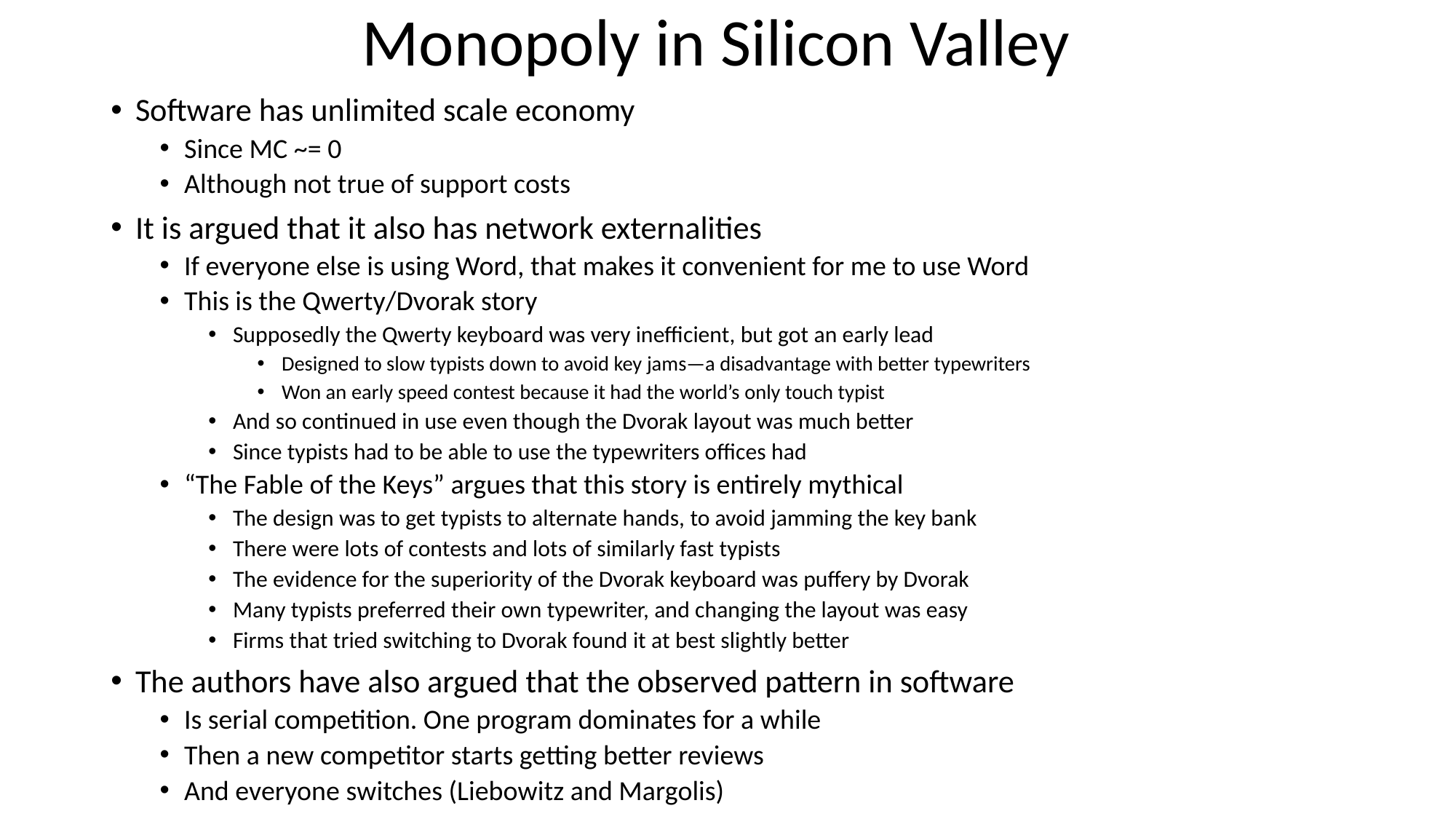

# Monopoly in Silicon Valley
Software has unlimited scale economy
Since MC ~= 0
Although not true of support costs
It is argued that it also has network externalities
If everyone else is using Word, that makes it convenient for me to use Word
This is the Qwerty/Dvorak story
Supposedly the Qwerty keyboard was very inefficient, but got an early lead
Designed to slow typists down to avoid key jams—a disadvantage with better typewriters
Won an early speed contest because it had the world’s only touch typist
And so continued in use even though the Dvorak layout was much better
Since typists had to be able to use the typewriters offices had
“The Fable of the Keys” argues that this story is entirely mythical
The design was to get typists to alternate hands, to avoid jamming the key bank
There were lots of contests and lots of similarly fast typists
The evidence for the superiority of the Dvorak keyboard was puffery by Dvorak
Many typists preferred their own typewriter, and changing the layout was easy
Firms that tried switching to Dvorak found it at best slightly better
The authors have also argued that the observed pattern in software
Is serial competition. One program dominates for a while
Then a new competitor starts getting better reviews
And everyone switches (Liebowitz and Margolis)